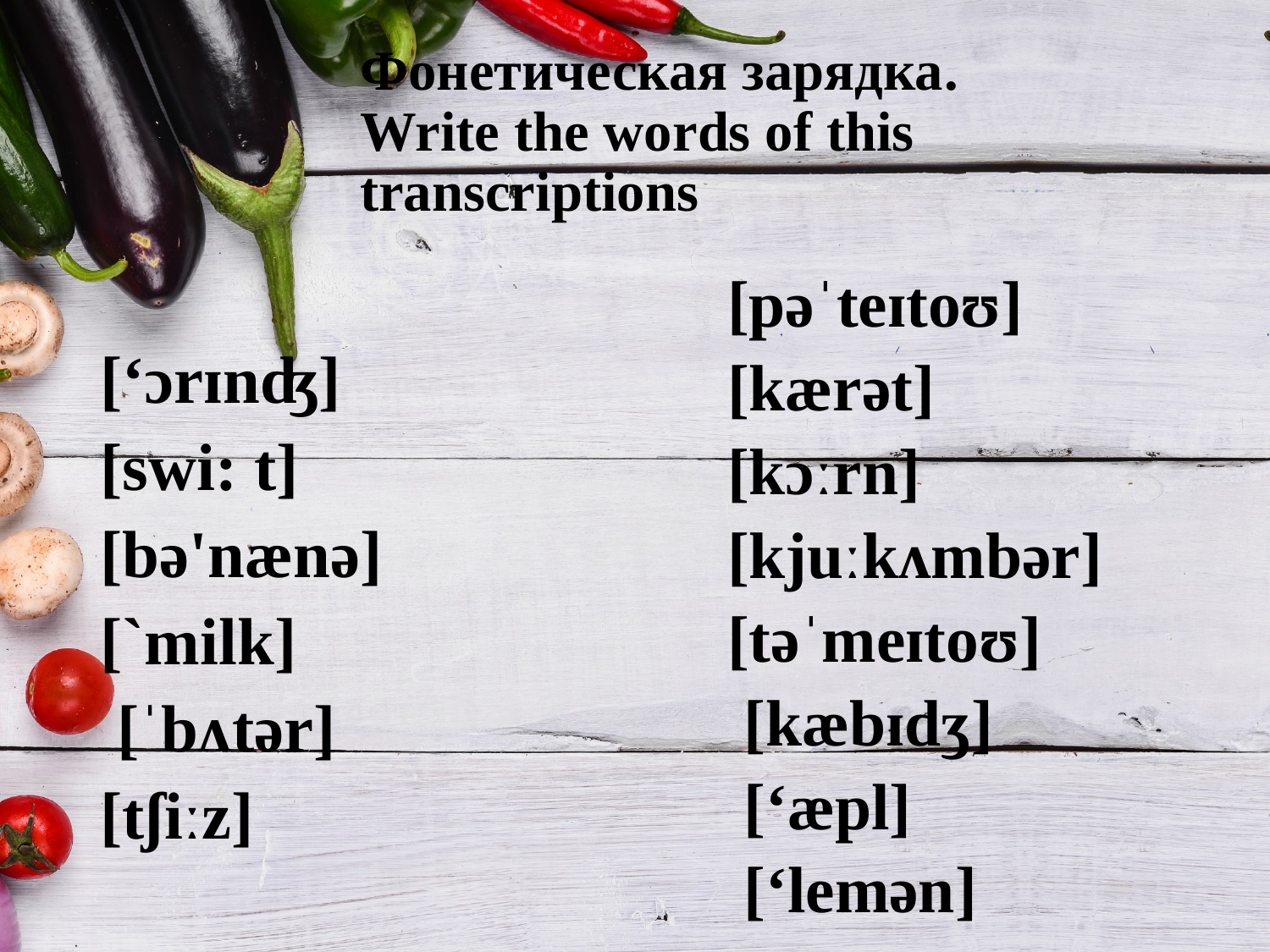

# Фонетическая зарядка. Write the words of this transcriptions

[pəˈteɪtoʊ]
[kærət]
[kɔːrn]
[kjuːkʌmbər]
[təˈmeɪtoʊ]
 [kæbɪdʒ]
 [‘æpl]
 [‘lemən]

[‘ɔrɪnʤ]
[swi: t]
[bə'nænə]
[`milk]
 [ˈbʌtər]
[tʃiːz]